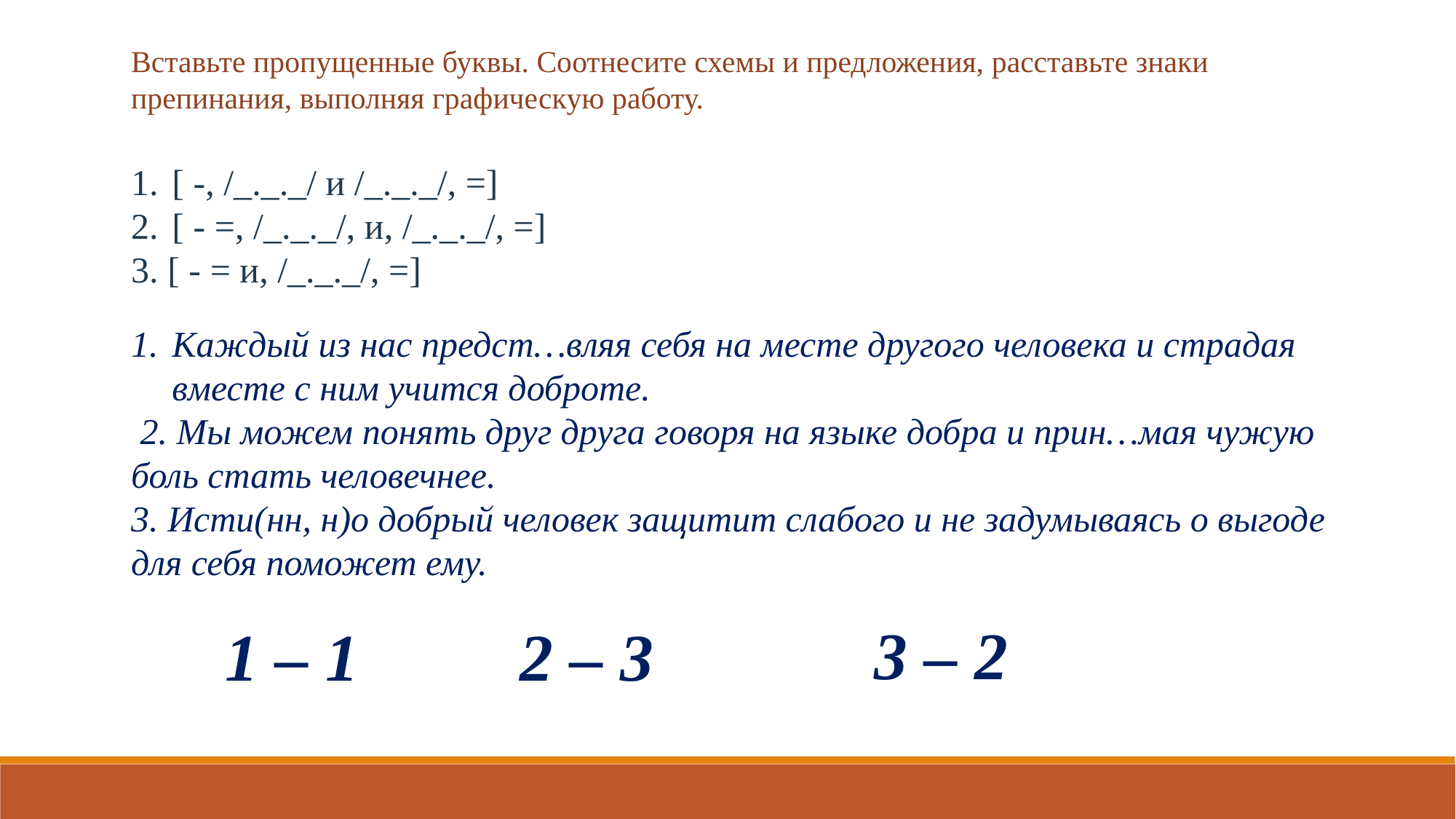

Вставьте пропущенные буквы. Соотнесите схемы и предложения, расставьте знаки препинания, выполняя графическую работу.
[ -, /_._._/ и /_._._/, =]
[ - =, /_._._/, и, /_._._/, =]
3. [ - = и, /_._._/, =]
Каждый из нас предст…вляя себя на месте другого человека и страдая вместе с ним учится доброте.
 2. Мы можем понять друг друга говоря на языке добра и прин…мая чужую боль стать человечнее.
3. Исти(нн, н)о добрый человек защитит слабого и не задумываясь о выгоде для себя поможет ему.
3 – 2
1 – 1
2 – 3